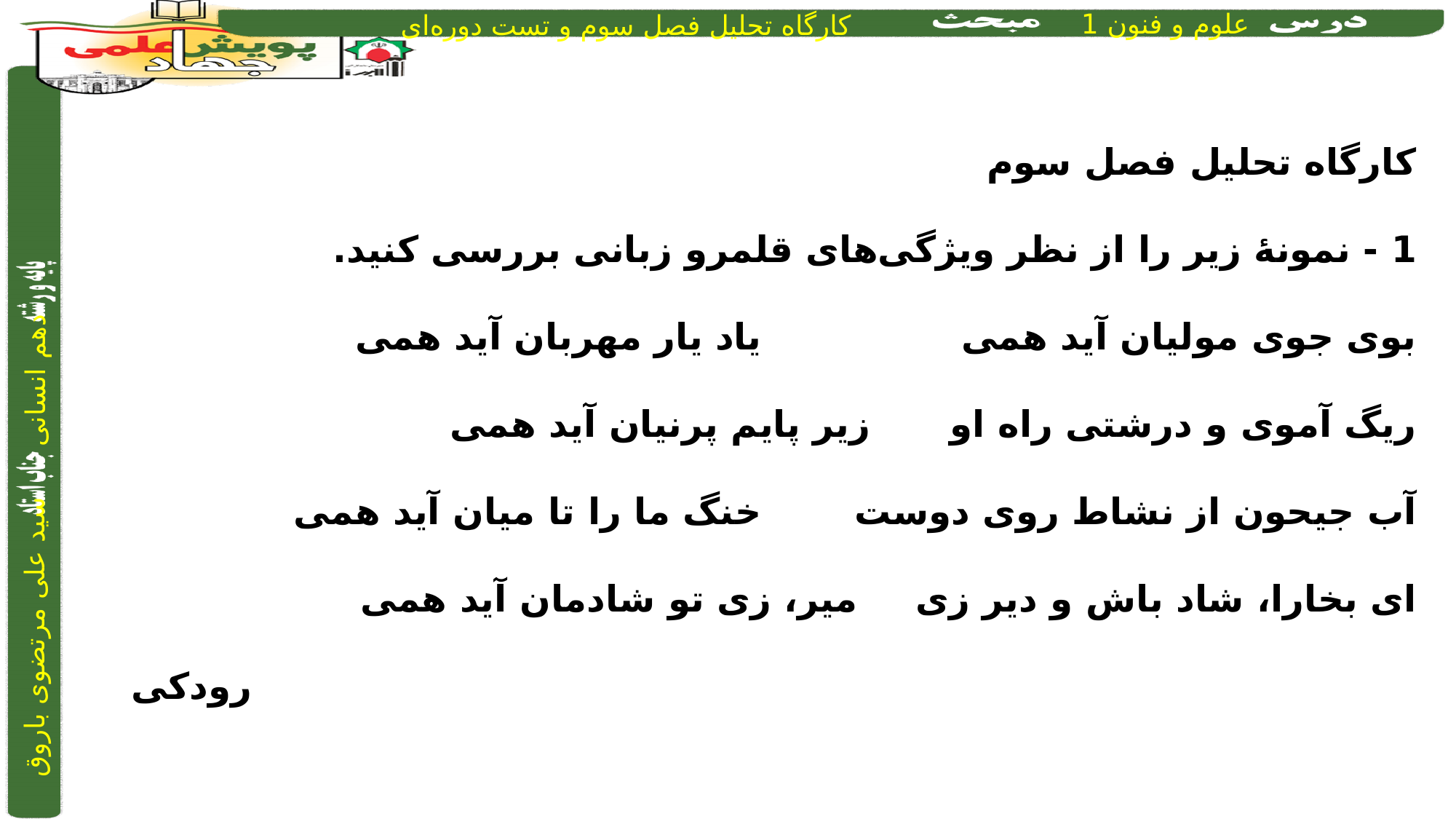

کارگاه تحلیل فصل سوم
1 - نمونۀ زیر را از نظر ویژگی‌های قلمرو زبانی بررسی کنید.
بوی جوی مولیان آید همی 			یاد یار مهربان آید همی
ریگ آموی و درشتی راه او 		زیر پایم پرنیان آید همی
آب جیحون از نشاط روی دوست 		خنگ ما را تا میان آید همی
ای بخارا، شاد باش و دیر زی		 میر، زی تو شادمان آید همی
 رودکی